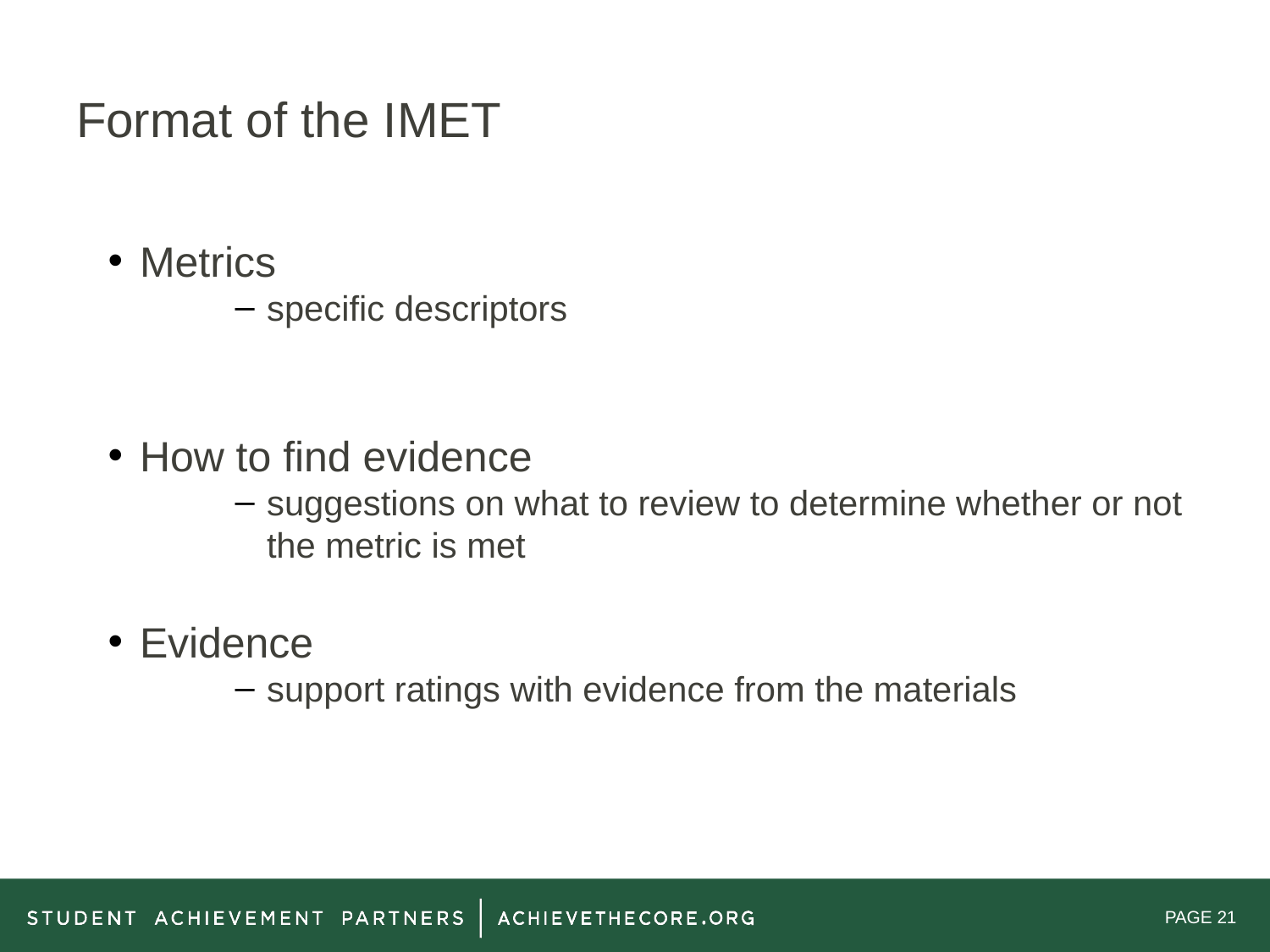

# Format of the IMET
Metrics
specific descriptors

How to find evidence
suggestions on what to review to determine whether or not the metric is met

Evidence
support ratings with evidence from the materials